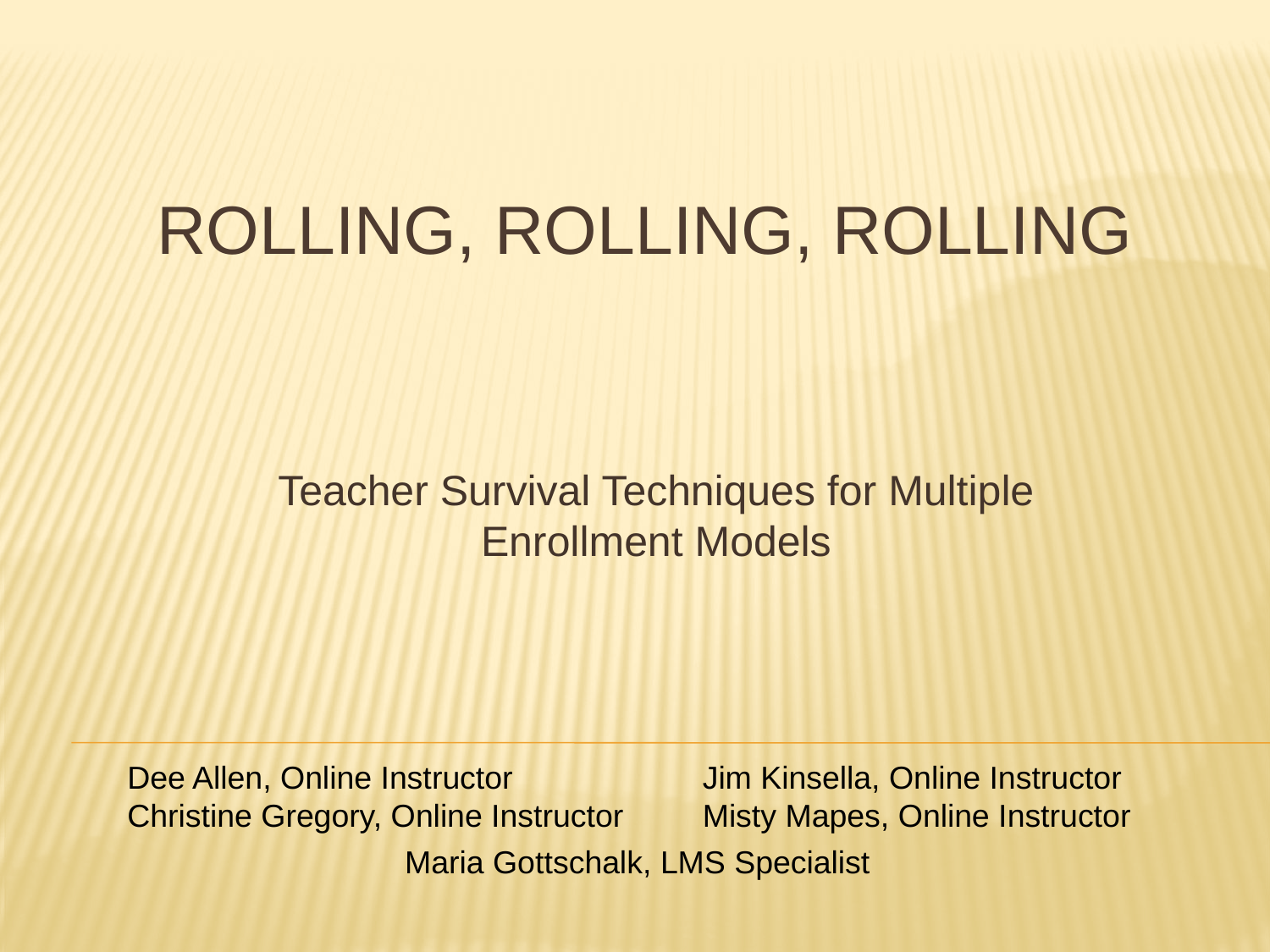

# Rolling, Rolling, Rolling
Teacher Survival Techniques for Multiple Enrollment Models
Dee Allen, Online Instructor
Christine Gregory, Online Instructor
Jim Kinsella, Online Instructor
Misty Mapes, Online Instructor
Maria Gottschalk, LMS Specialist